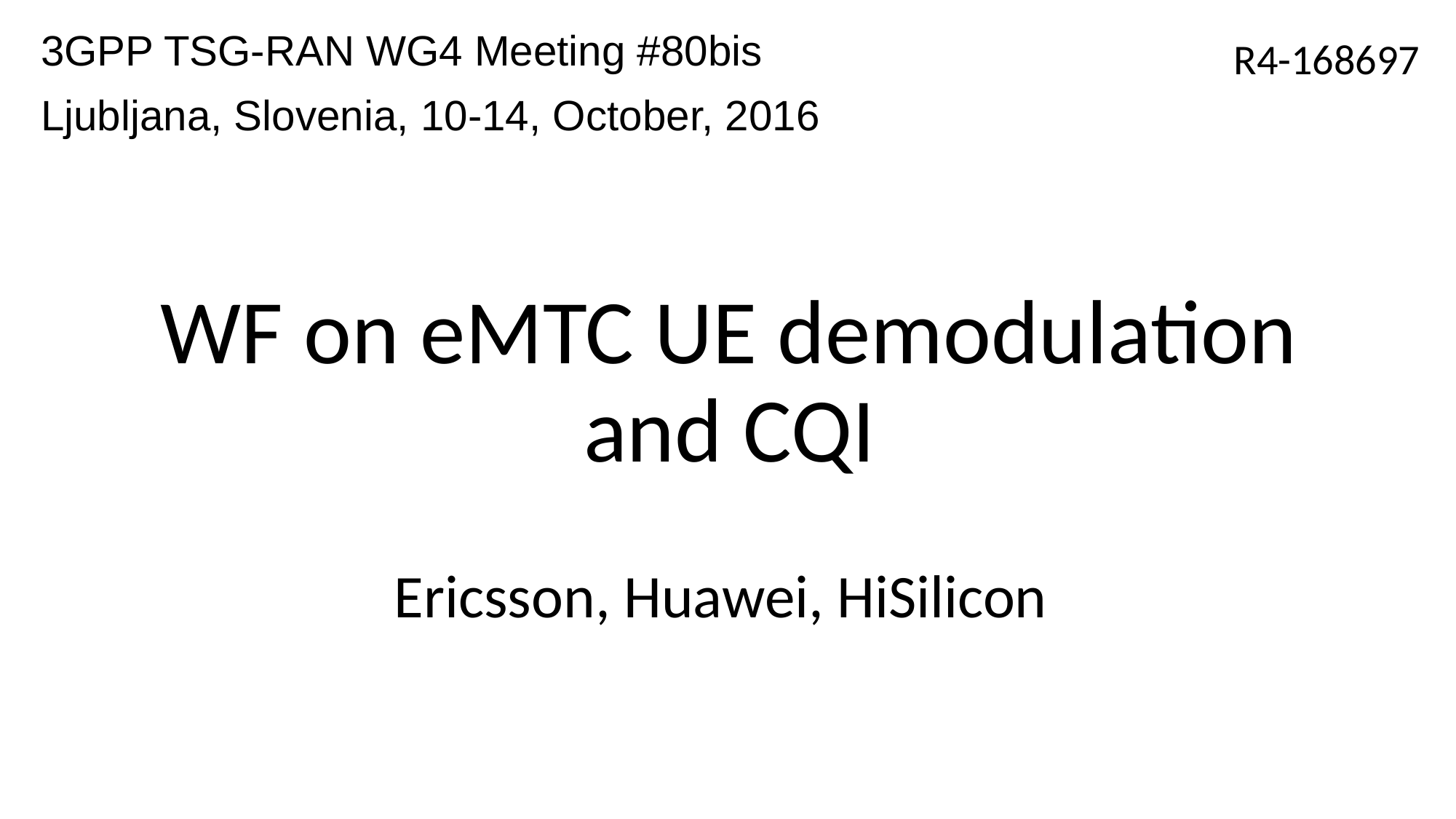

3GPP TSG-RAN WG4 Meeting #80bis
Ljubljana, Slovenia, 10-14, October, 2016
R4-168697
# WF on eMTC UE demodulation and CQI
Ericsson, Huawei, HiSilicon